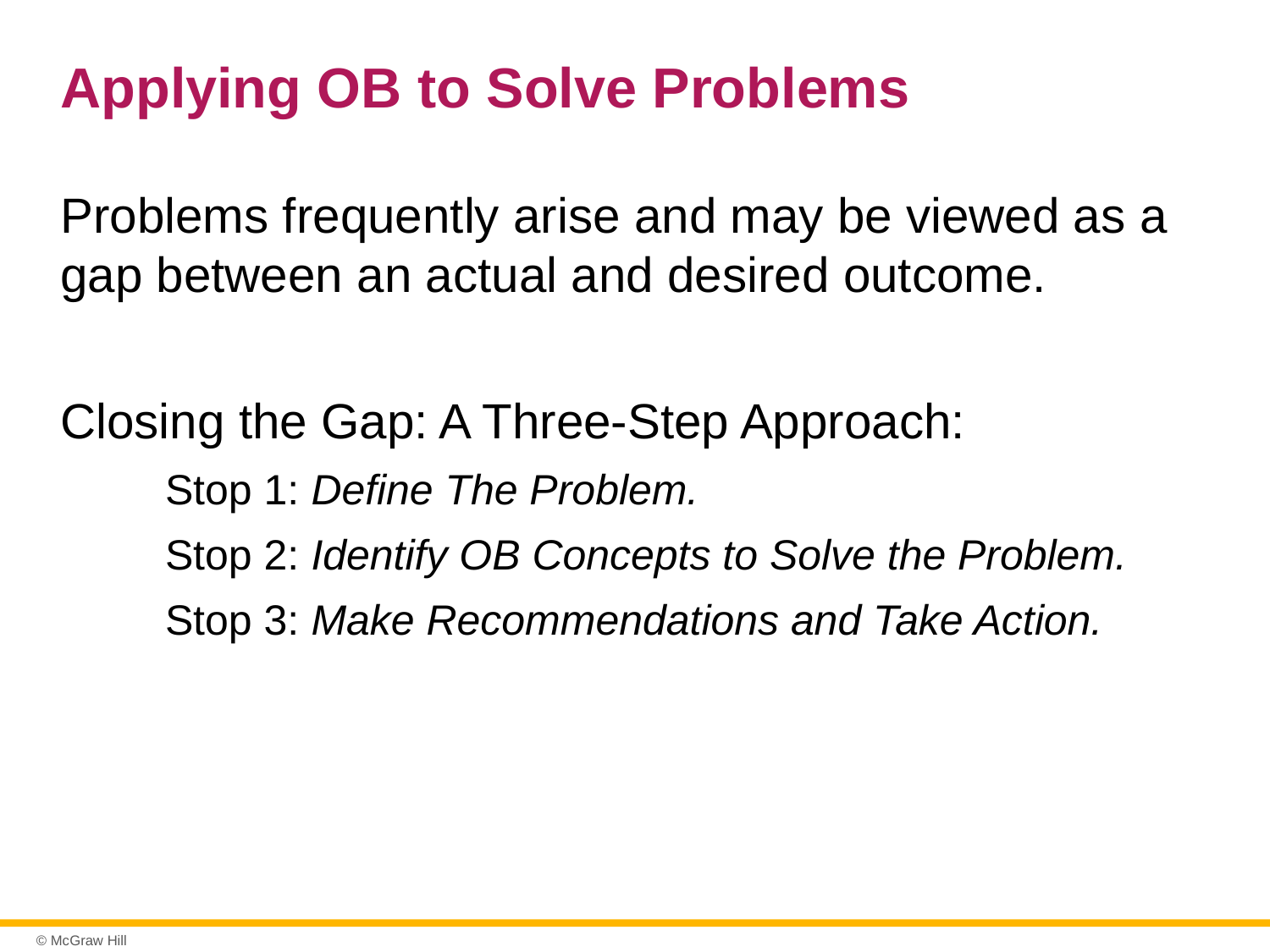

# Applying OB to Solve Problems
Problems frequently arise and may be viewed as a gap between an actual and desired outcome.

Closing the Gap: A Three-Step Approach:
Stop 1: Define The Problem.
Stop 2: Identify OB Concepts to Solve the Problem.
Stop 3: Make Recommendations and Take Action.